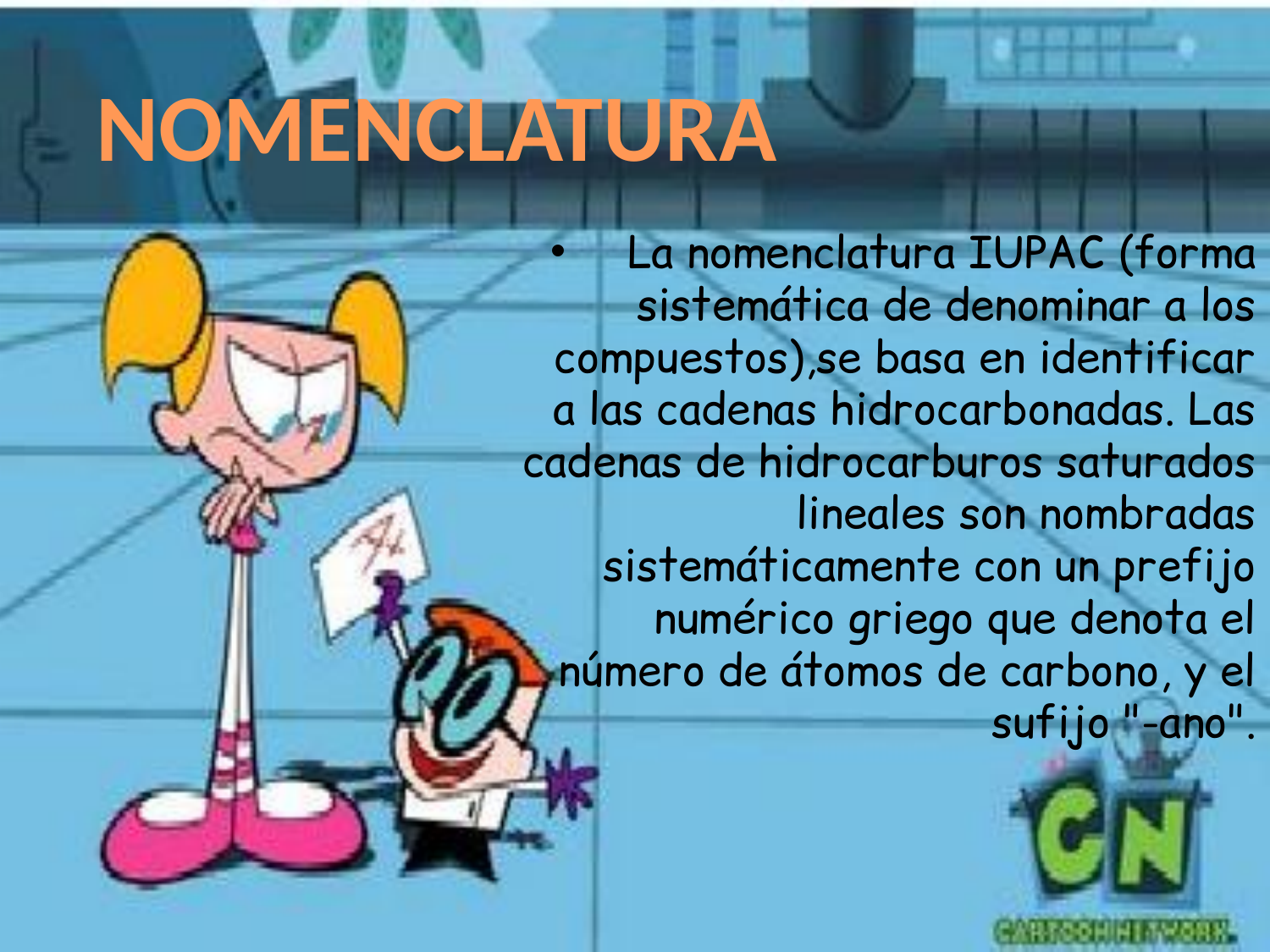

NOMENCLATURA
La nomenclatura IUPAC (forma sistemática de denominar a los compuestos),se basa en identificar a las cadenas hidrocarbonadas. Las cadenas de hidrocarburos saturados lineales son nombradas sistemáticamente con un prefijo numérico griego que denota el número de átomos de carbono, y el sufijo "-ano".